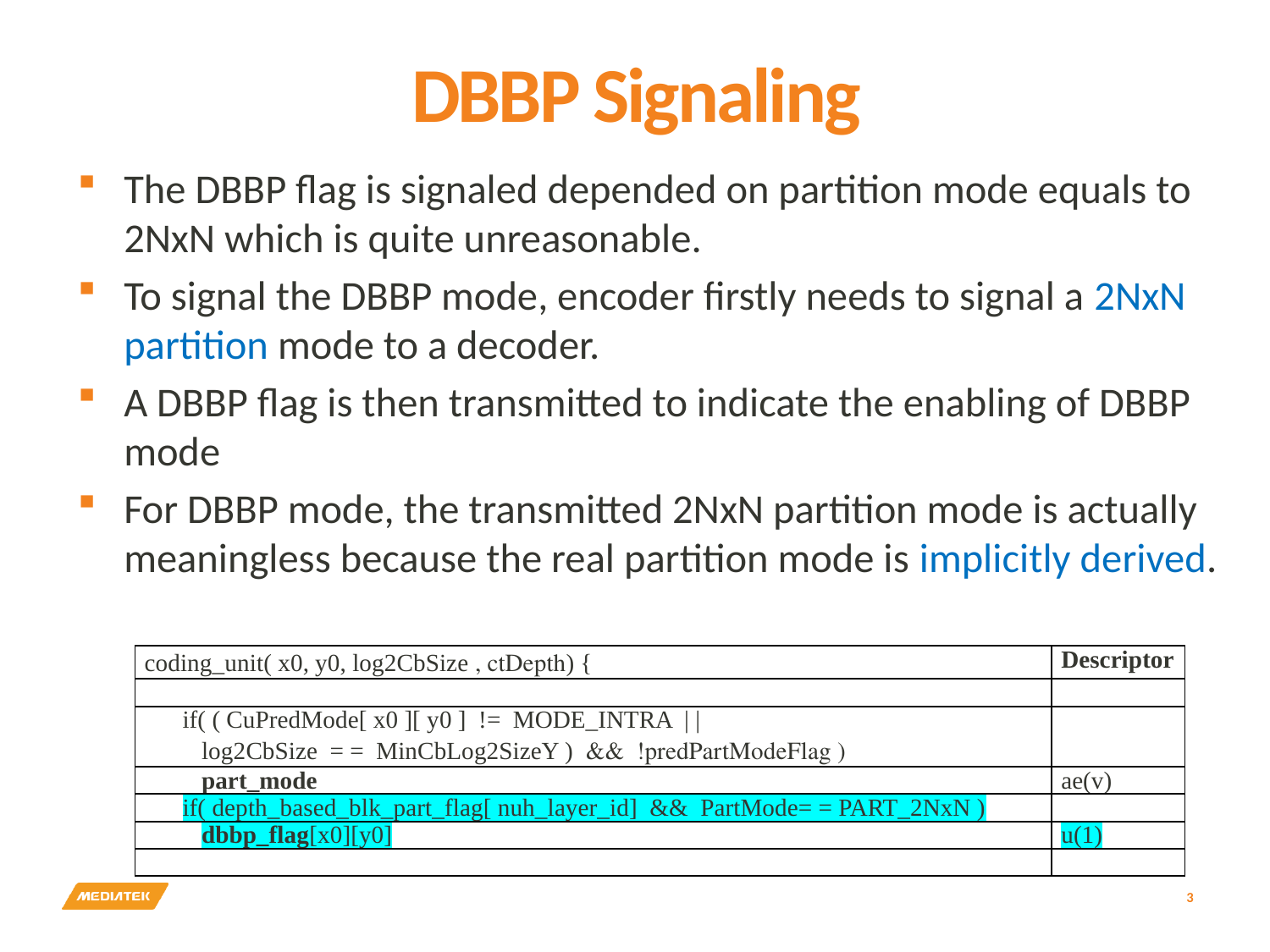

# DBBP Signaling
The DBBP flag is signaled depended on partition mode equals to 2NxN which is quite unreasonable.
To signal the DBBP mode, encoder firstly needs to signal a 2NxN partition mode to a decoder.
A DBBP flag is then transmitted to indicate the enabling of DBBP mode
For DBBP mode, the transmitted 2NxN partition mode is actually meaningless because the real partition mode is implicitly derived.
| coding\_unit( x0, y0, log2CbSize , ctDepth) { | Descriptor |
| --- | --- |
|  |  |
| if( ( CuPredMode[ x0 ][ y0 ] != MODE\_INTRA | | log2CbSize = = MinCbLog2SizeY ) && !predPartModeFlag ) |  |
| part\_mode | ae(v) |
| if( depth\_based\_blk\_part\_flag[ nuh\_layer\_id] && PartMode= = PART\_2NxN ) |  |
| dbbp\_flag[x0][y0] | u(1) |
|  |  |
3